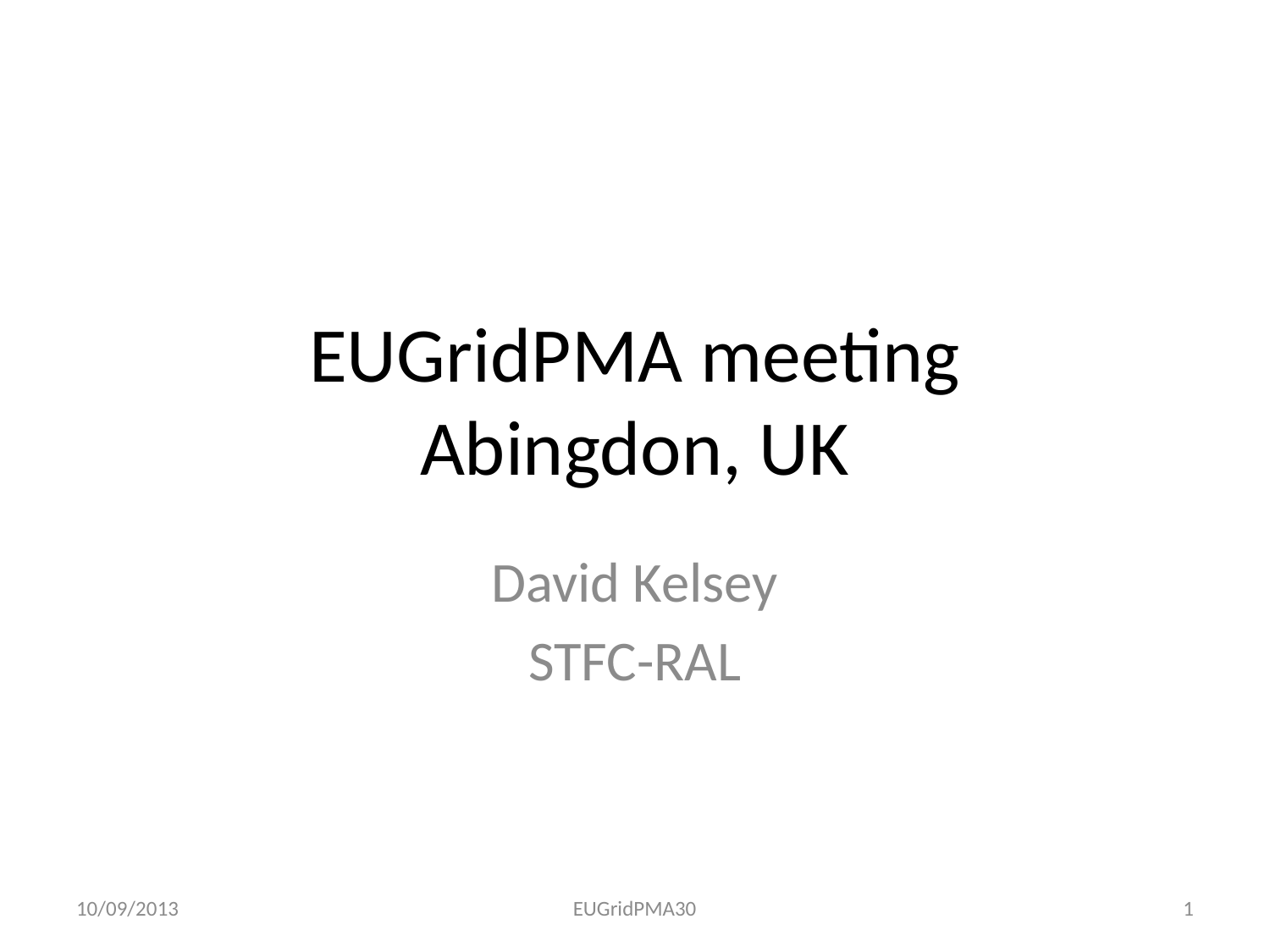

# EUGridPMA meeting Abingdon, UK
David Kelsey
STFC-RAL
10/09/2013
EUGridPMA30
1